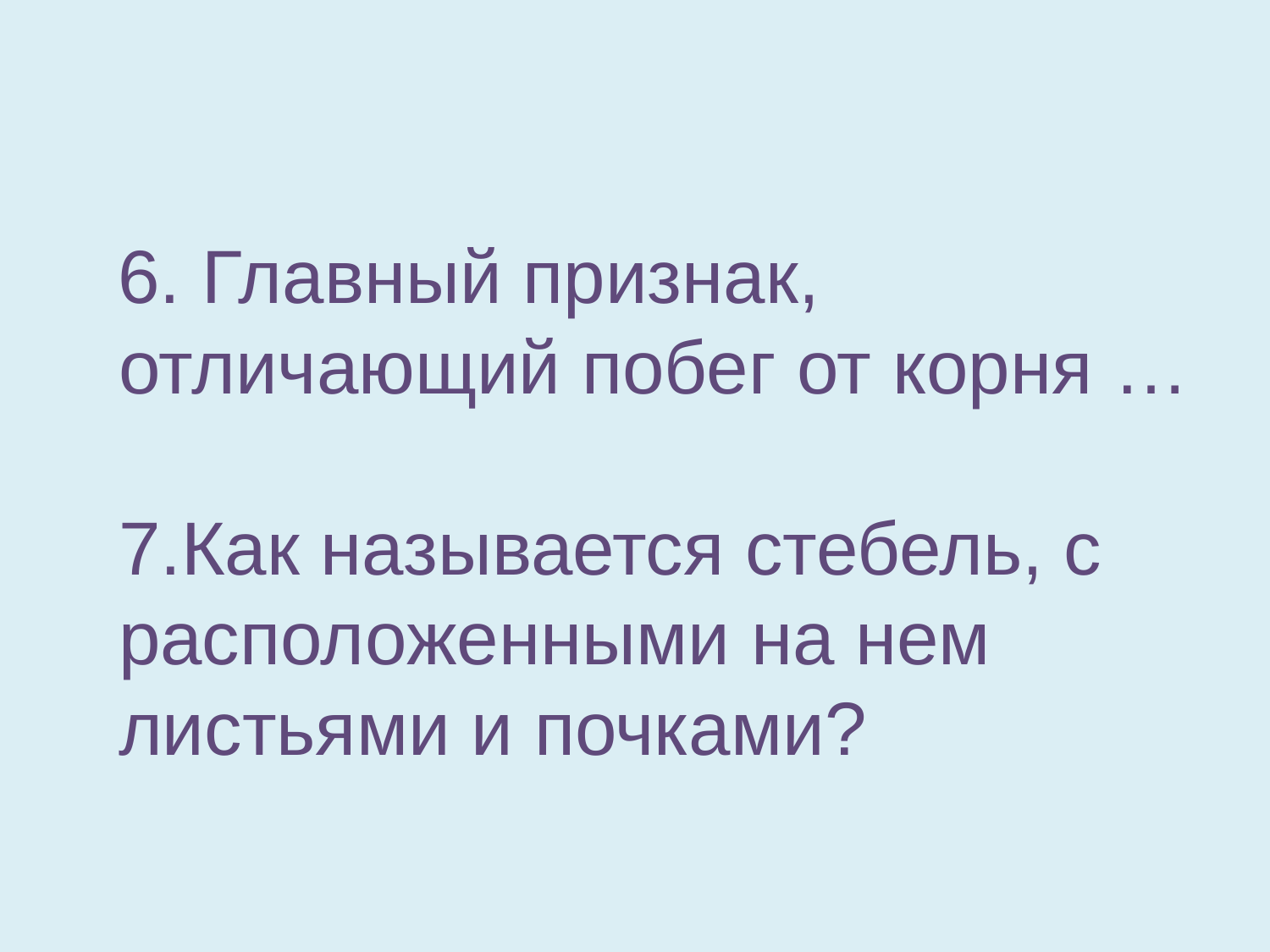

6. Главный признак, отличающий побег от корня …
7.Как называется стебель, с расположенными на нем листьями и почками?